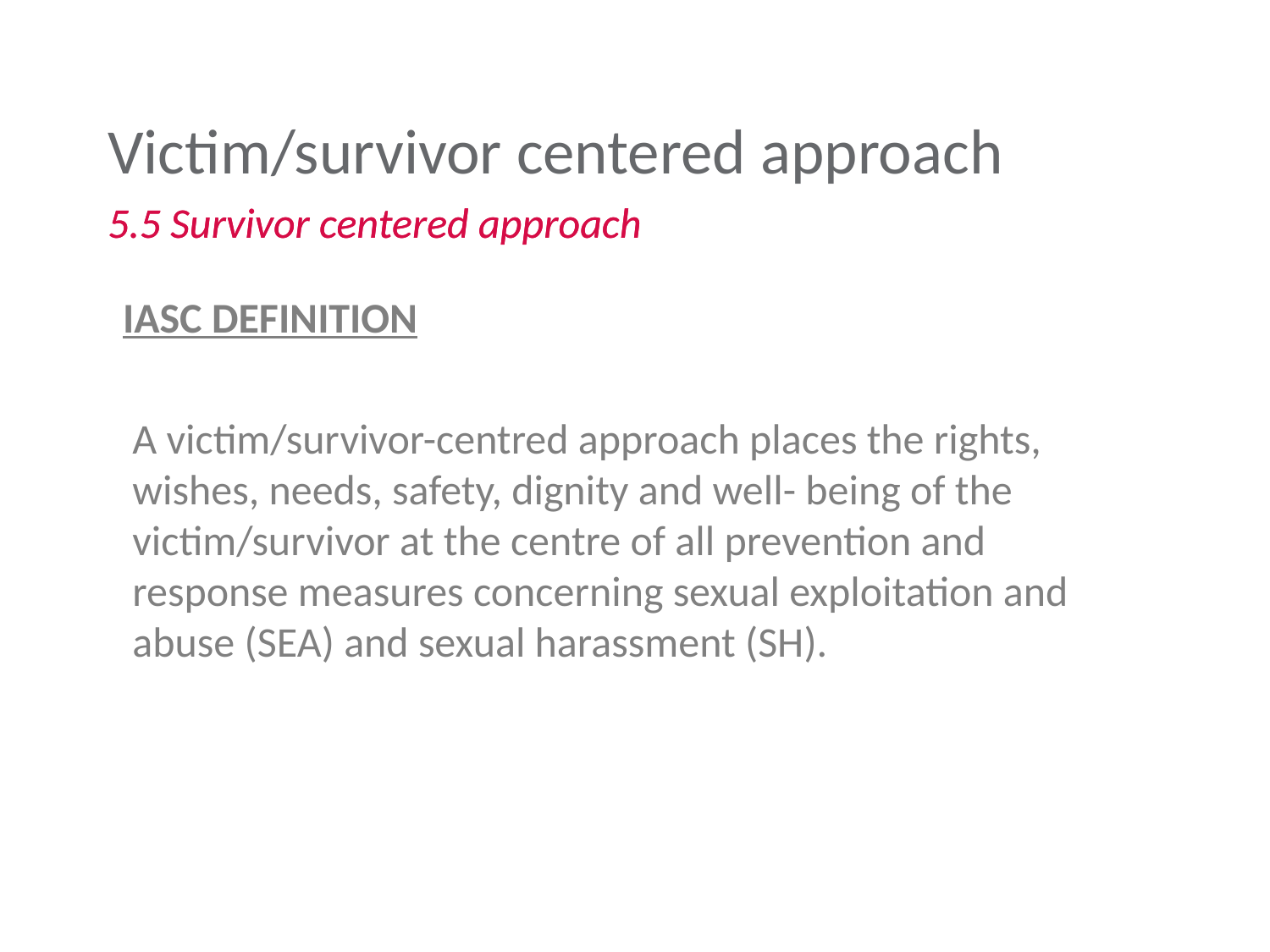

Victim/survivor centered approach
5.5 Survivor centered approach
5.5 Survivor centered approach
IASC DEFINITION

A victim/survivor-centred approach places the rights, wishes, needs, safety, dignity and well- being of the victim/survivor at the centre of all prevention and response measures concerning sexual exploitation and abuse (SEA) and sexual harassment (SH).